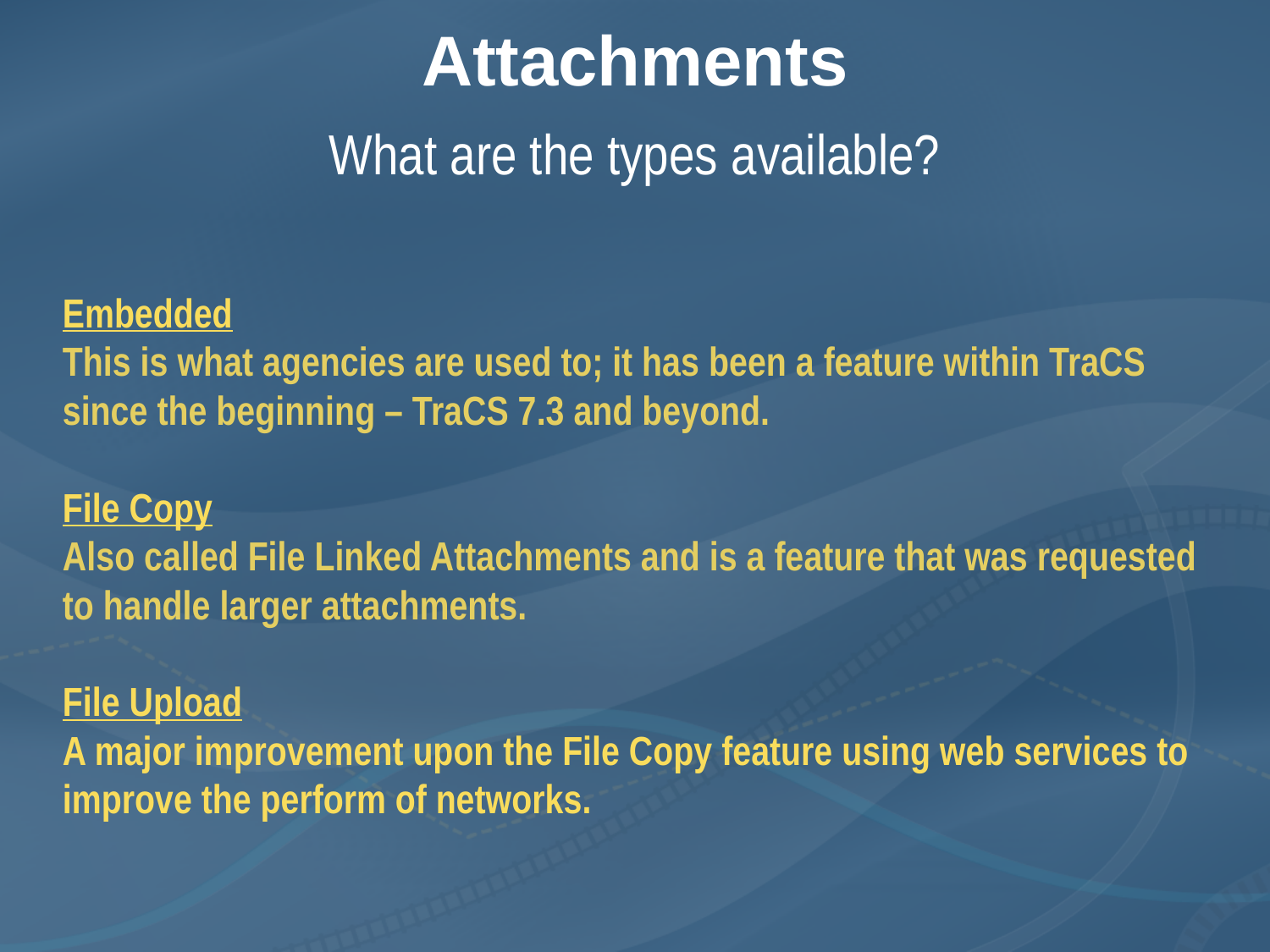

Attachments
What are the types available?
Embedded
This is what agencies are used to; it has been a feature within TraCS since the beginning – TraCS 7.3 and beyond.

File Copy
Also called File Linked Attachments and is a feature that was requested to handle larger attachments.

File Upload
A major improvement upon the File Copy feature using web services to improve the perform of networks.